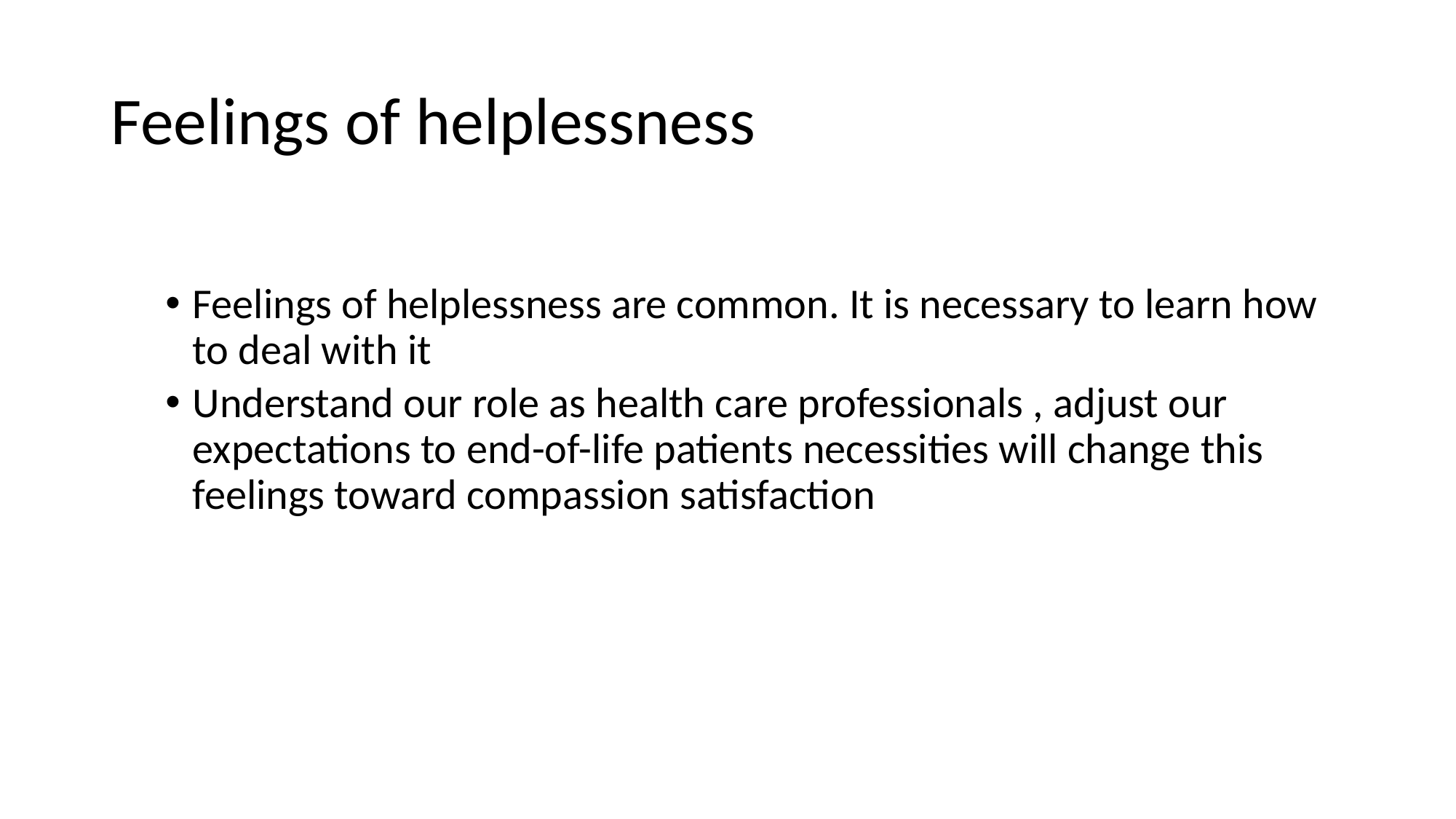

# Feelings of helplessness

Feelings of helplessness are common. It is necessary to learn how to deal with it
Understand our role as health care professionals , adjust our expectations to end-of-life patients necessities will change this feelings toward compassion satisfaction